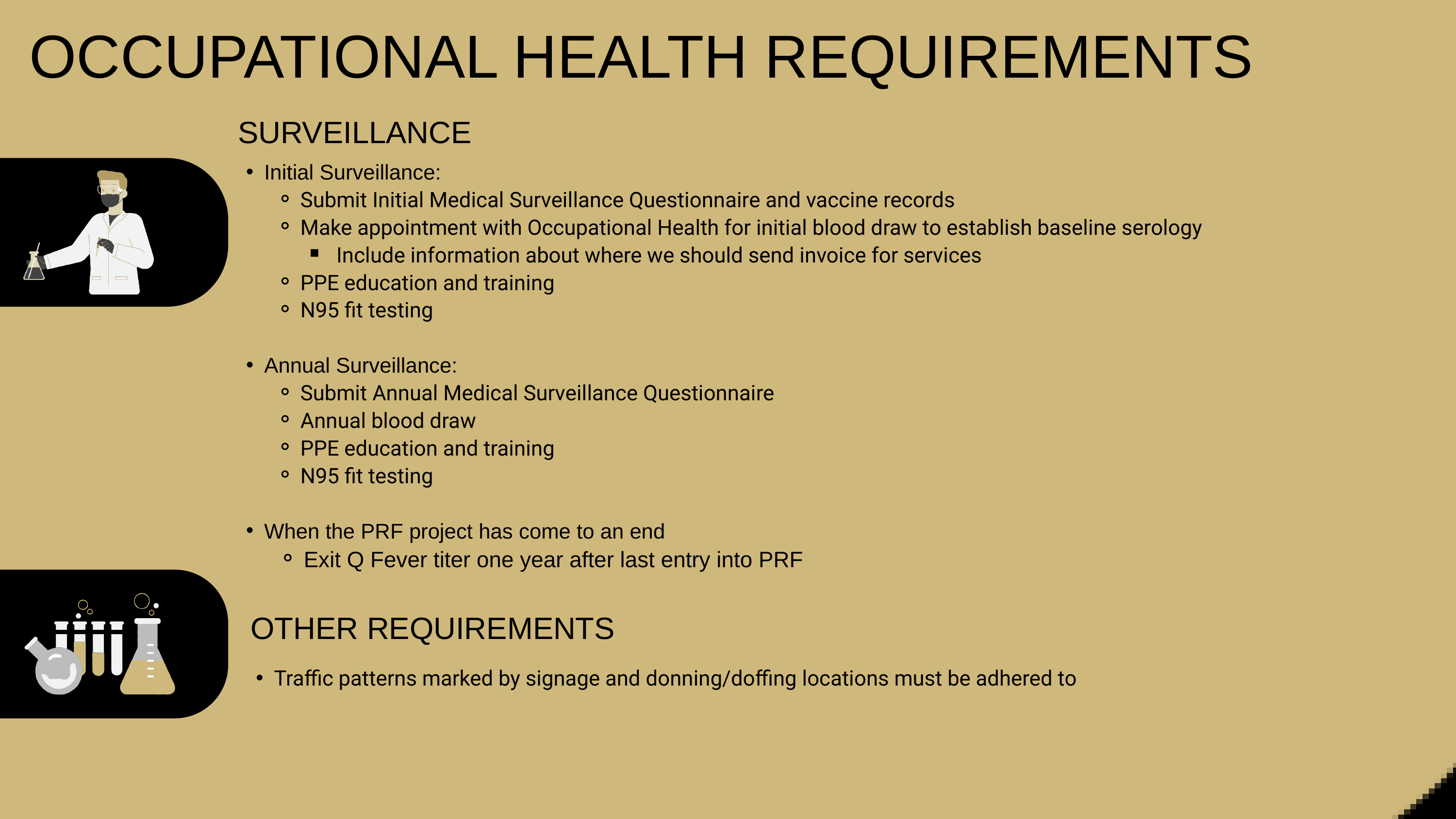

OCCUPATIONAL HEALTH REQUIREMENTS
SURVEILLANCE
Initial Surveillance:
Submit Initial Medical Surveillance Questionnaire and vaccine records
Make appointment with Occupational Health for initial blood draw to establish baseline serology
Include information about where we should send invoice for services
PPE education and training
N95 fit testing

Annual Surveillance:
Submit Annual Medical Surveillance Questionnaire
Annual blood draw
PPE education and training
N95 fit testing

When the PRF project has come to an end
Exit Q Fever titer one year after last entry into PRF

OTHER REQUIREMENTS
Traffic patterns marked by signage and donning/doffing locations must be adhered to